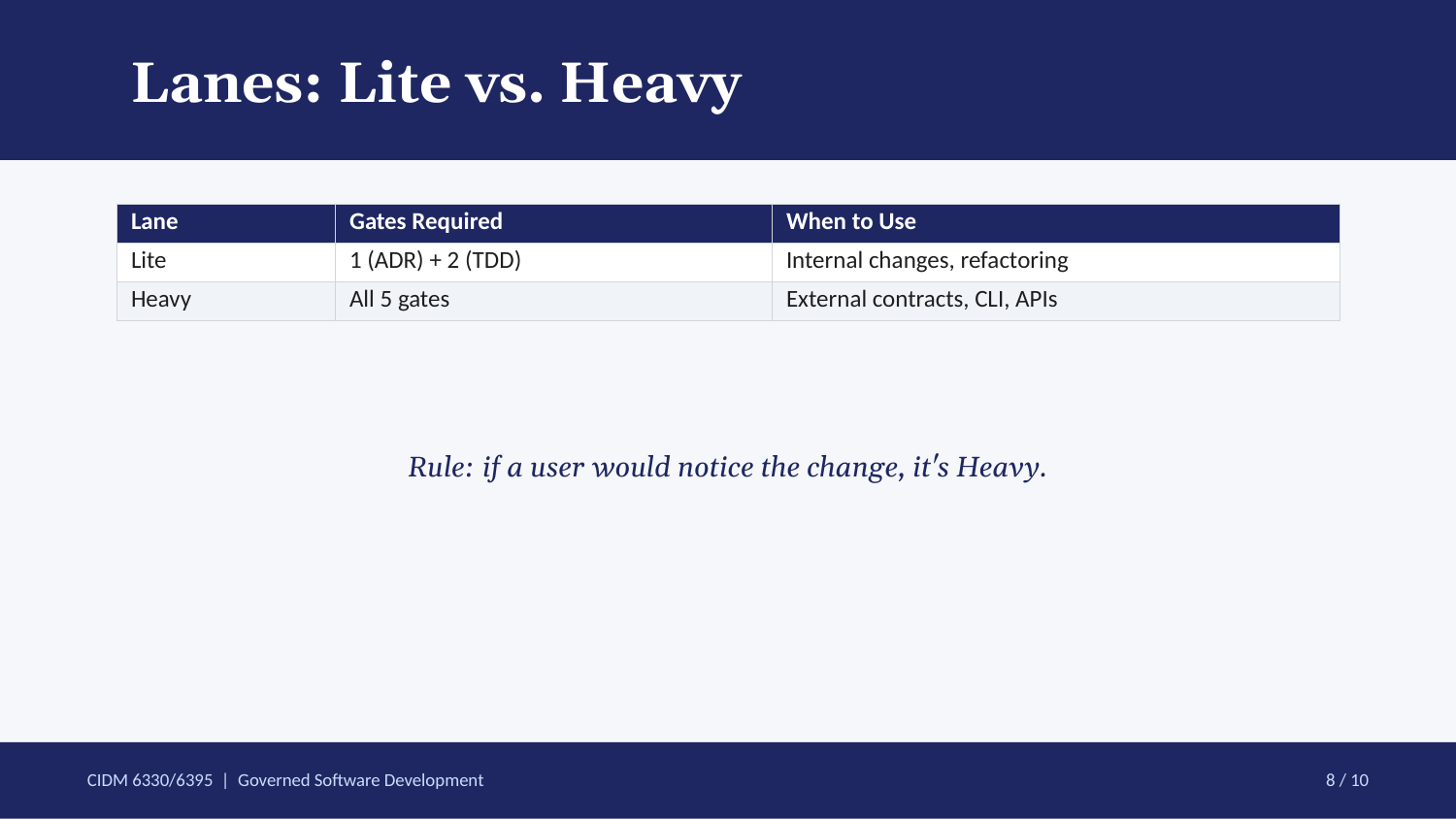

Lanes: Lite vs. Heavy
| Lane | Gates Required | When to Use |
| --- | --- | --- |
| Lite | 1 (ADR) + 2 (TDD) | Internal changes, refactoring |
| Heavy | All 5 gates | External contracts, CLI, APIs |
Rule: if a user would notice the change, it's Heavy.

CIDM 6330/6395  |  Governed Software Development
8 / 10